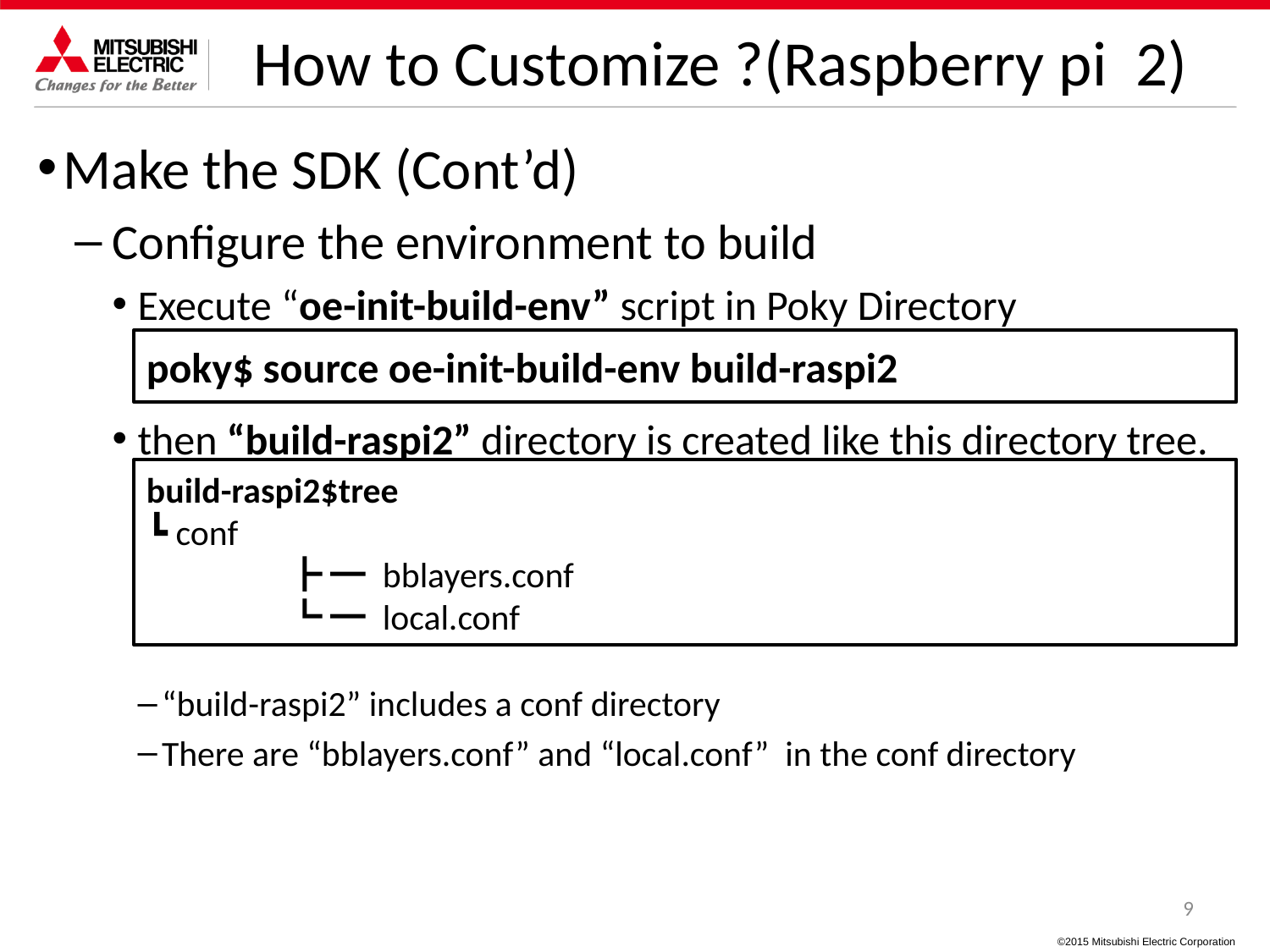

# How to Customize ?(Raspberry pi  2)
Make the SDK (Cont’d)
Configure the environment to build
Execute “oe-init-build-env” script in Poky Directory

then “build-raspi2” directory is created like this directory tree.

“build-raspi2” includes a conf directory
There are “bblayers.conf” and “local.conf”  in the conf directory

poky$ source oe-init-build-env build-raspi2
build-raspi2$tree
┗ conf
　　　　┣ ━ bblayers.conf
　　　　┗ ━ local.conf
9